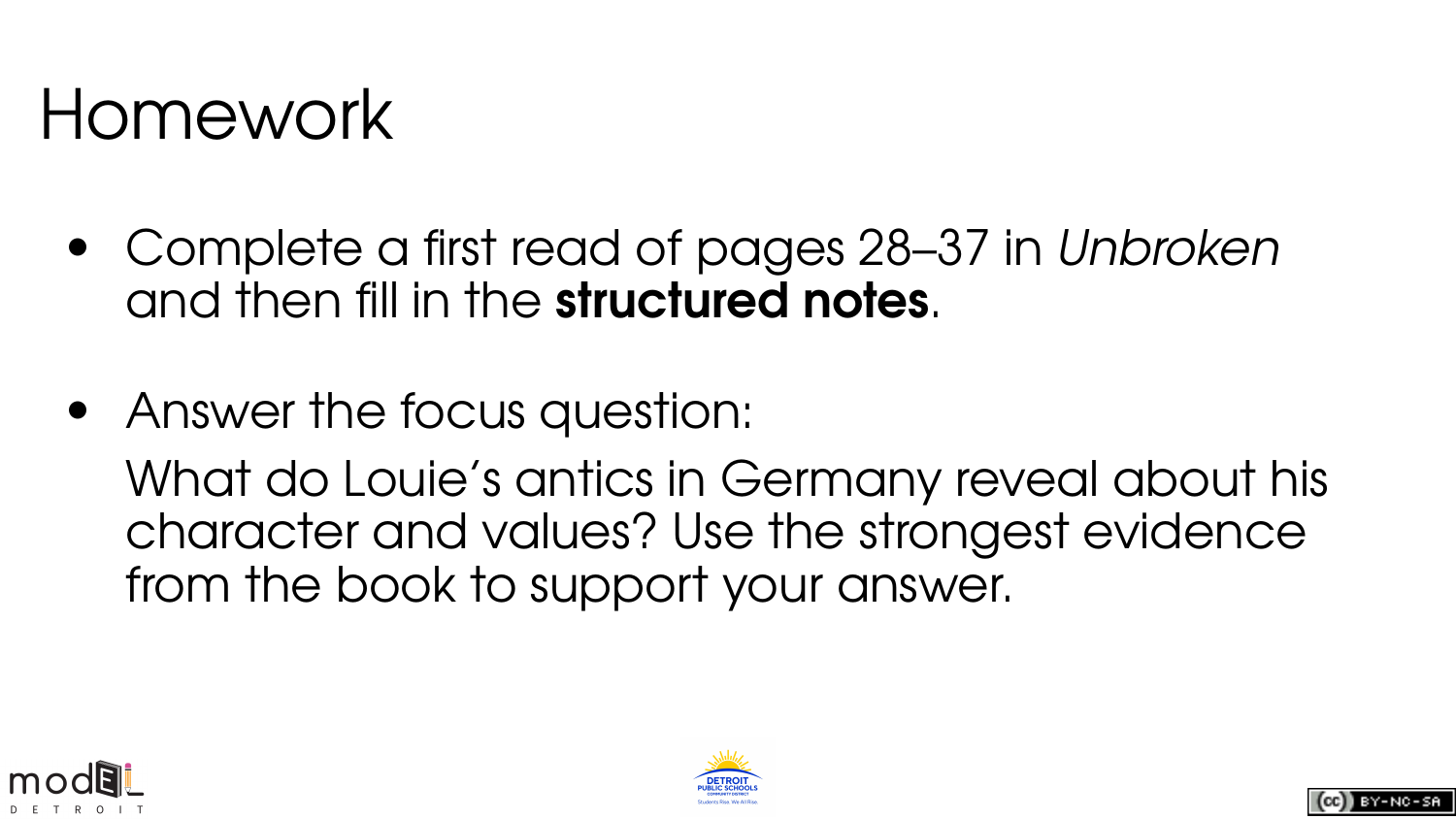

# Homework
Complete a first read of pages 28–37 in Unbroken and then fill in the structured notes.
Answer the focus question:
What do Louie’s antics in Germany reveal about his character and values? Use the strongest evidence from the book to support your answer.